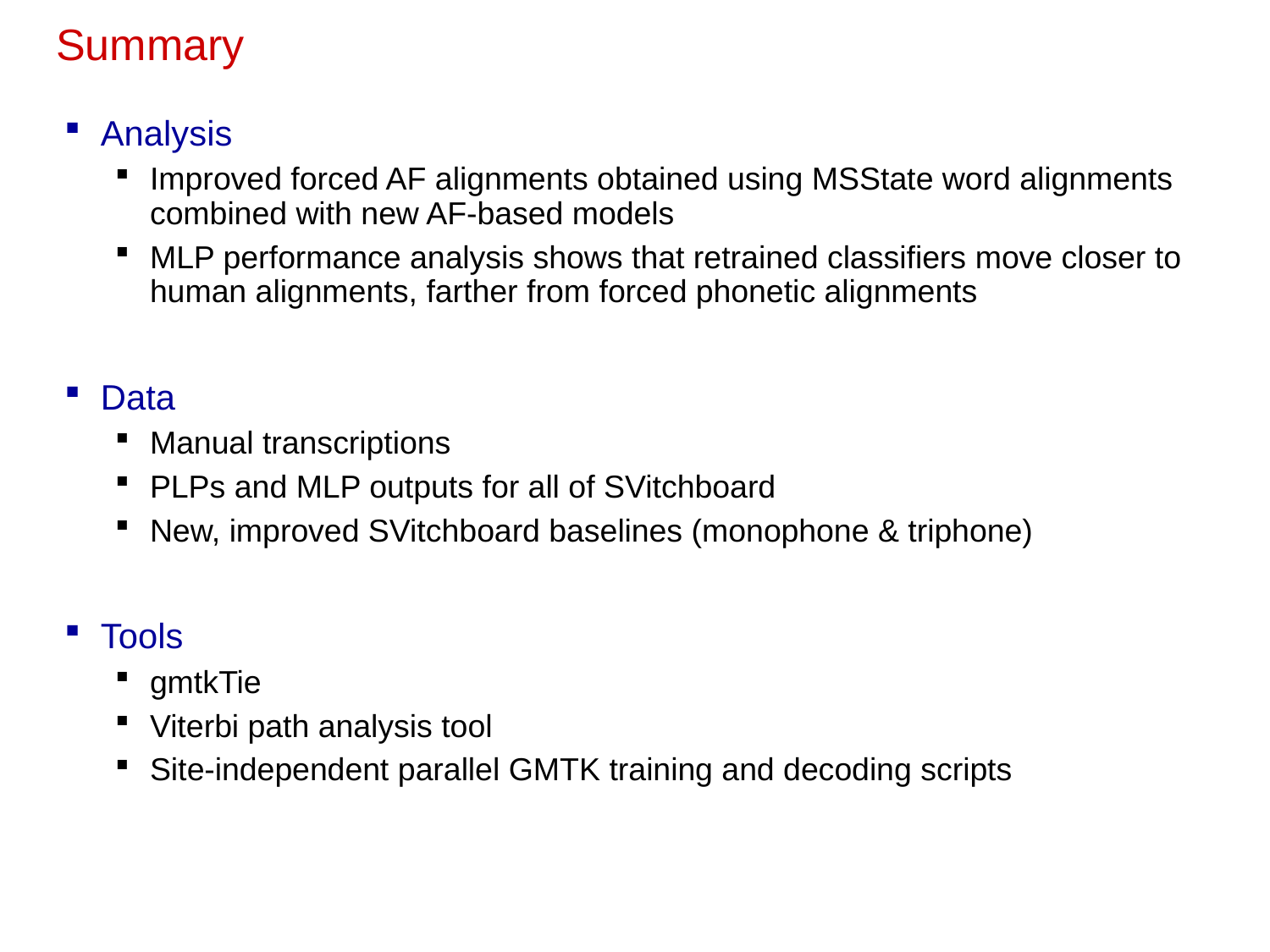

# Summary
Analysis
Improved forced AF alignments obtained using MSState word alignments combined with new AF-based models
MLP performance analysis shows that retrained classifiers move closer to human alignments, farther from forced phonetic alignments

Data
Manual transcriptions
PLPs and MLP outputs for all of SVitchboard
New, improved SVitchboard baselines (monophone & triphone)

Tools
gmtkTie
Viterbi path analysis tool
Site-independent parallel GMTK training and decoding scripts